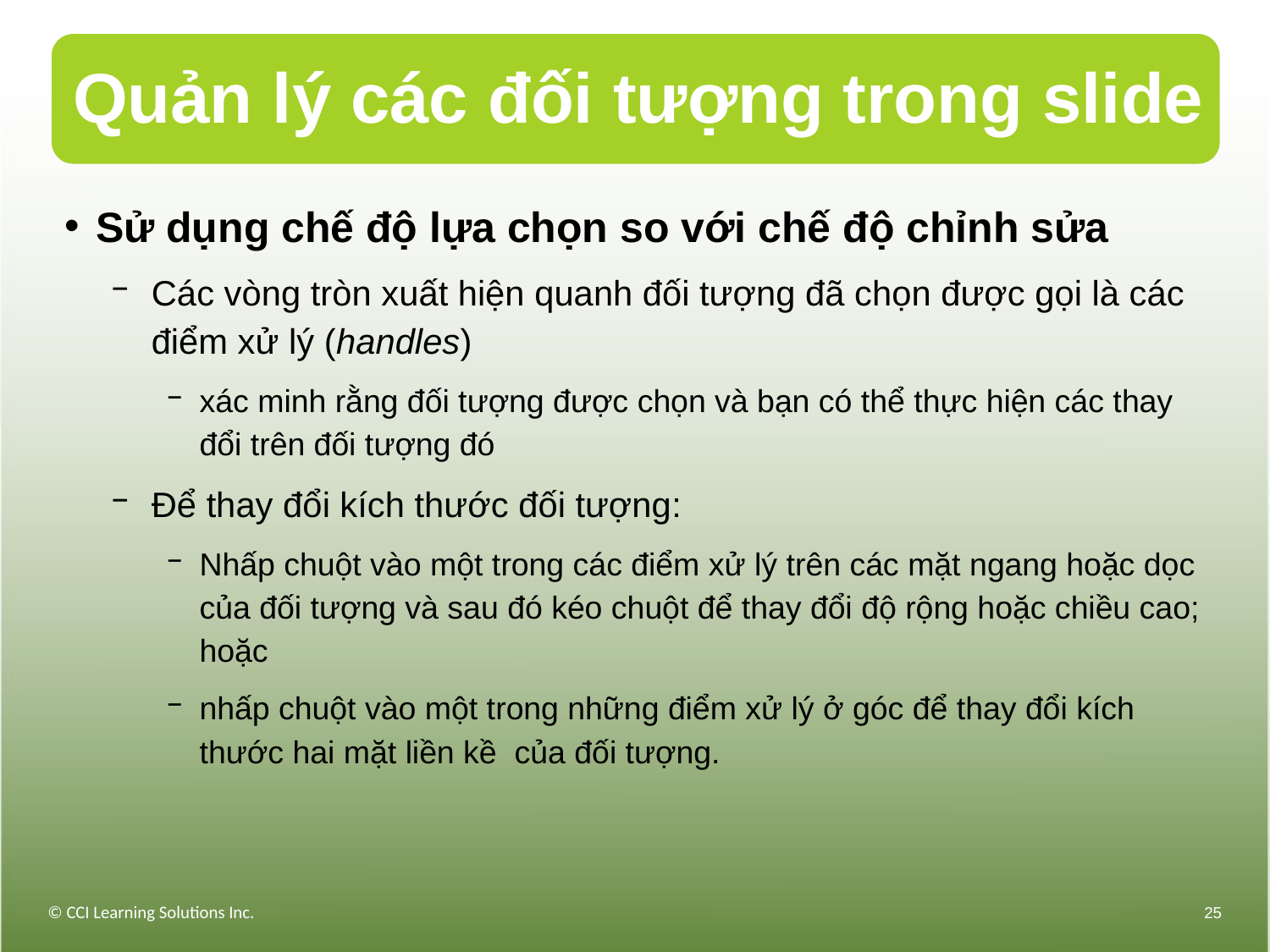

# Quản lý các đối tượng trong slide
Sử dụng chế độ lựa chọn so với chế độ chỉnh sửa
Các vòng tròn xuất hiện quanh đối tượng đã chọn được gọi là các điểm xử lý (handles)
xác minh rằng đối tượng được chọn và bạn có thể thực hiện các thay đổi trên đối tượng đó
Để thay đổi kích thước đối tượng:
Nhấp chuột vào một trong các điểm xử lý trên các mặt ngang hoặc dọc của đối tượng và sau đó kéo chuột để thay đổi độ rộng hoặc chiều cao; hoặc
nhấp chuột vào một trong những điểm xử lý ở góc để thay đổi kích thước hai mặt liền kề  của đối tượng.

© CCI Learning Solutions Inc.
25